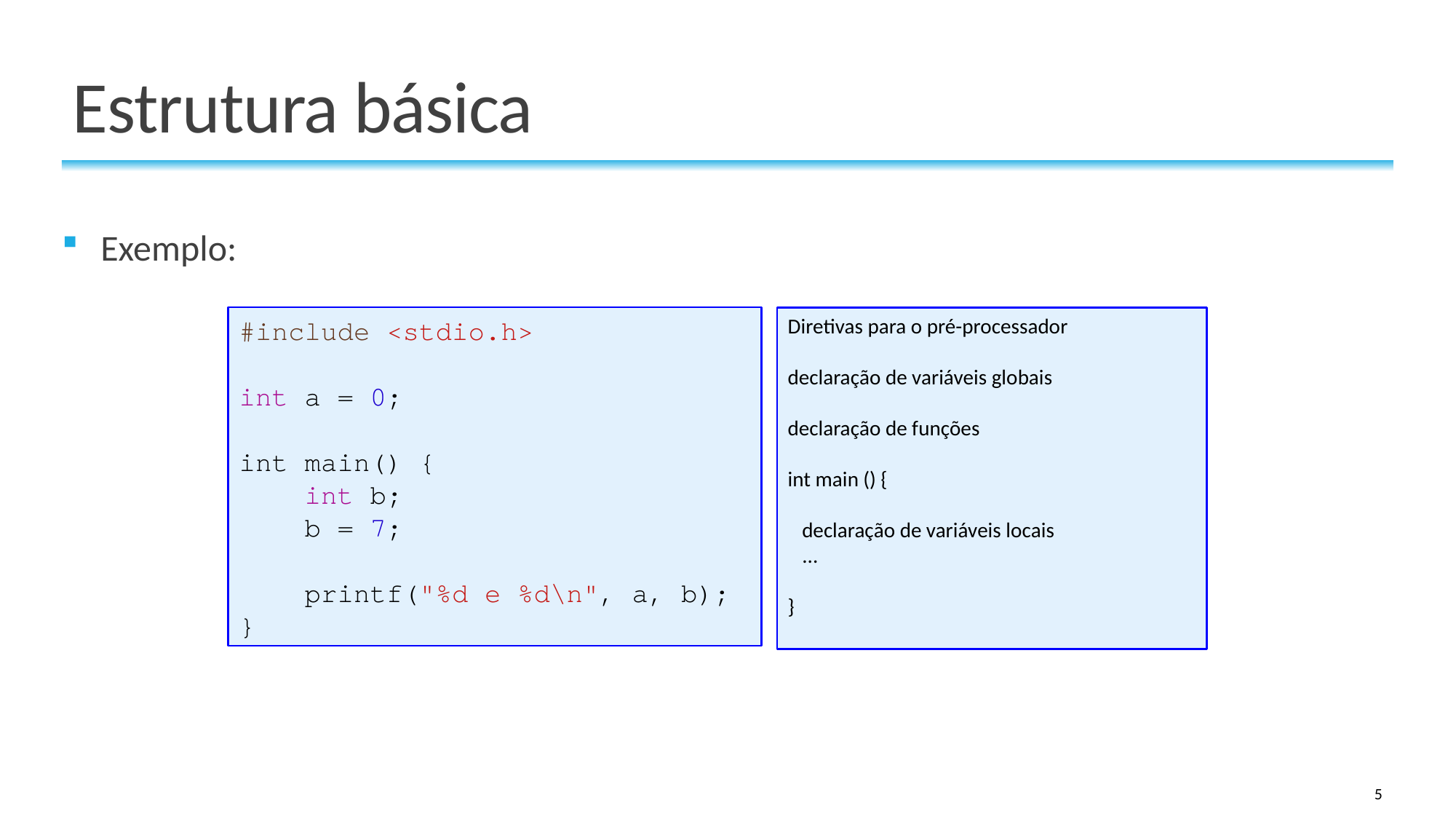

# Estrutura básica
Exemplo:

#include <stdio.h>

int a = 0;

int main() {
    int b;
    b = 7;

    printf("%d e %d\n", a, b);
}
Diretivas para o pré-processador

declaração de variáveis globais

declaração de funções

int main () {

   declaração de variáveis locais
   ...

}
5